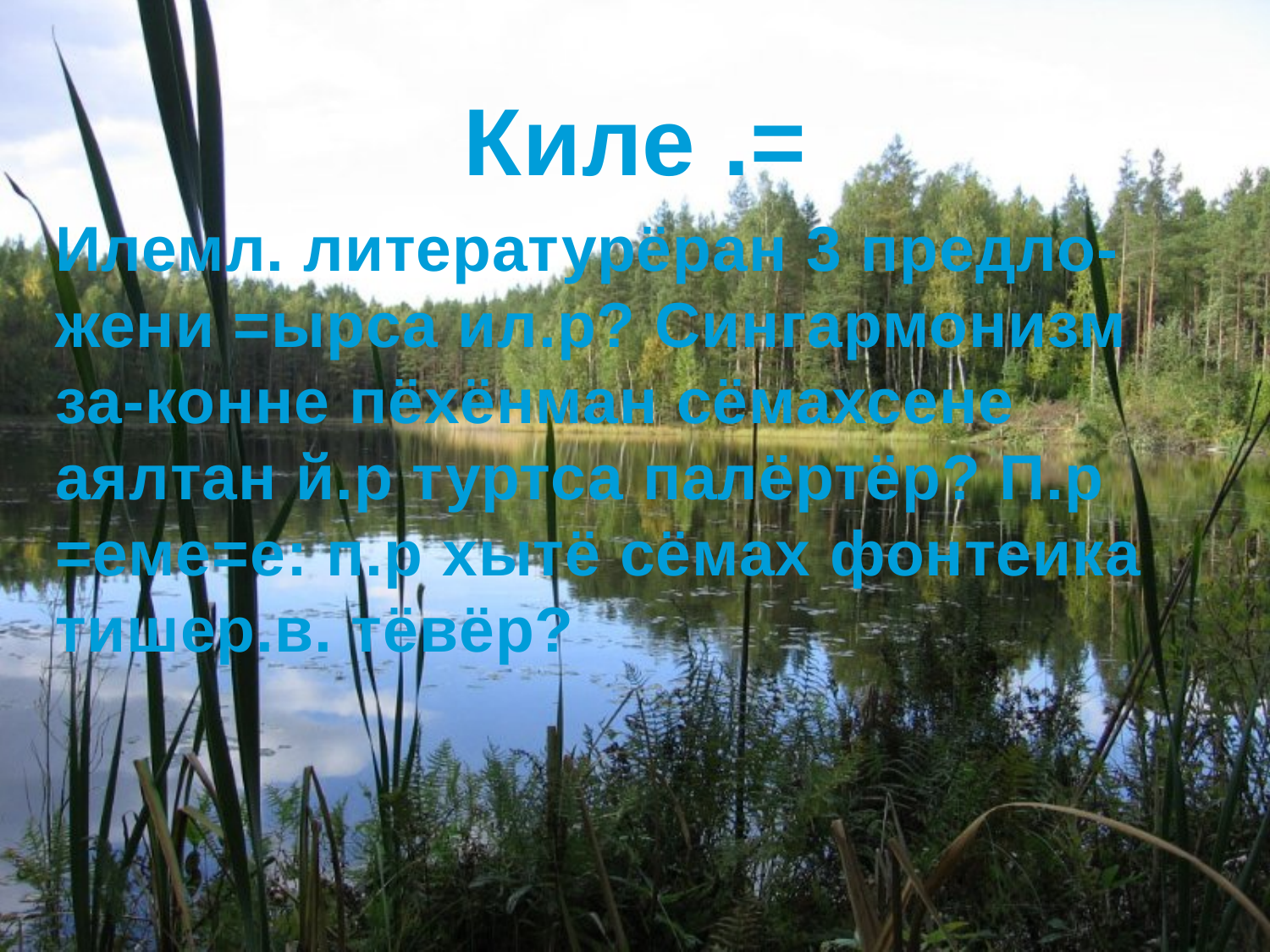

Киле .=
Илемл. литературёран 3 предло-жени =ырса ил.р? Сингармонизм за-конне пёхёнман сёмахсене аялтан й.р туртса палёртёр? П.р =еме=е: п.р хытё сёмах фонтеика тишер.в. тёвёр?